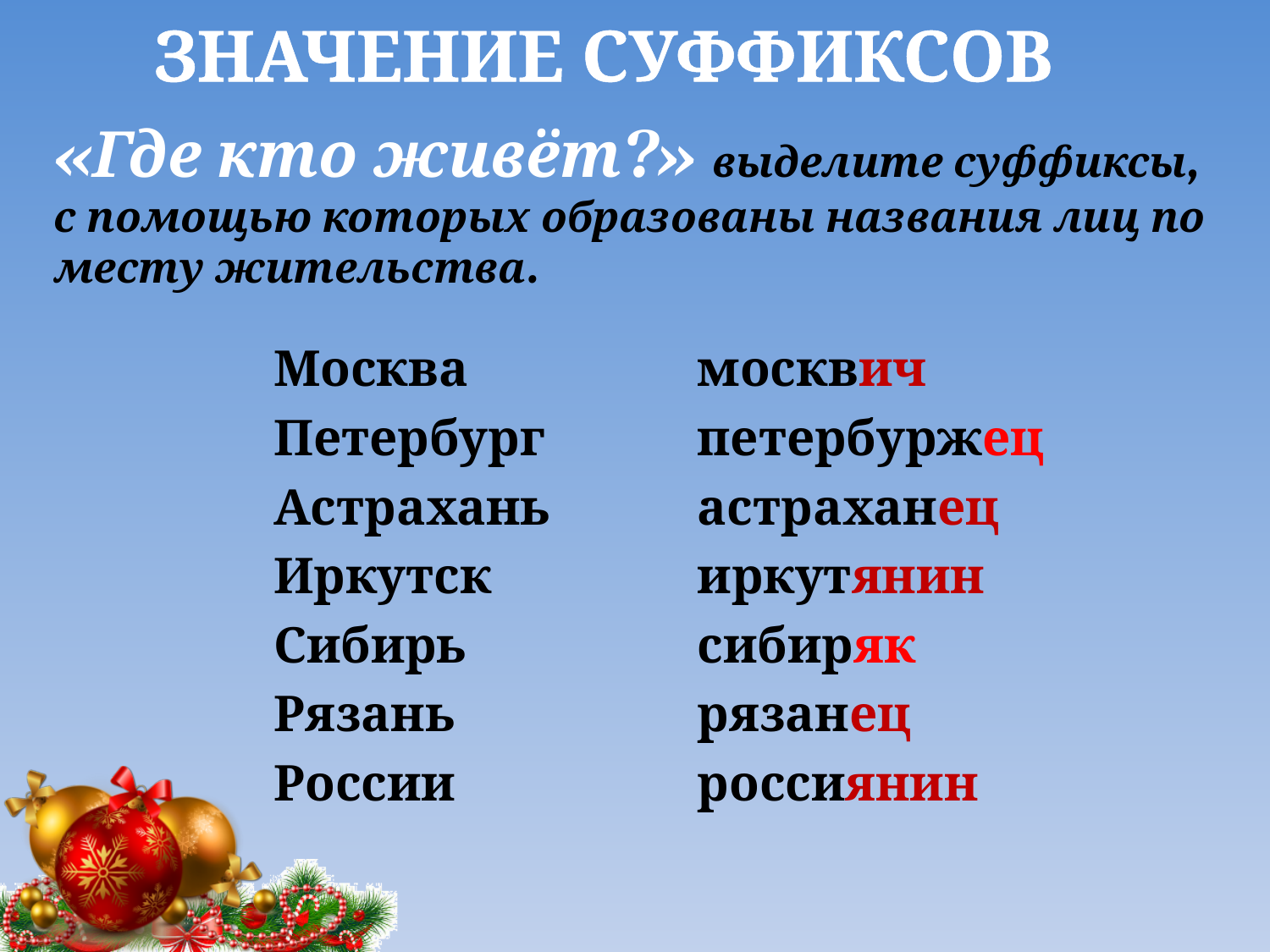

# Значение суффиксов
«Где кто живёт?» выделите суффиксы, с помощью которых образованы названия лиц по месту жительства.

Москва
Петербург
Астрахань
Иркутск
Сибирь
Рязань
России
москвич
петербуржец
астраханец
иркутянин
сибиряк
рязанец
россиянин